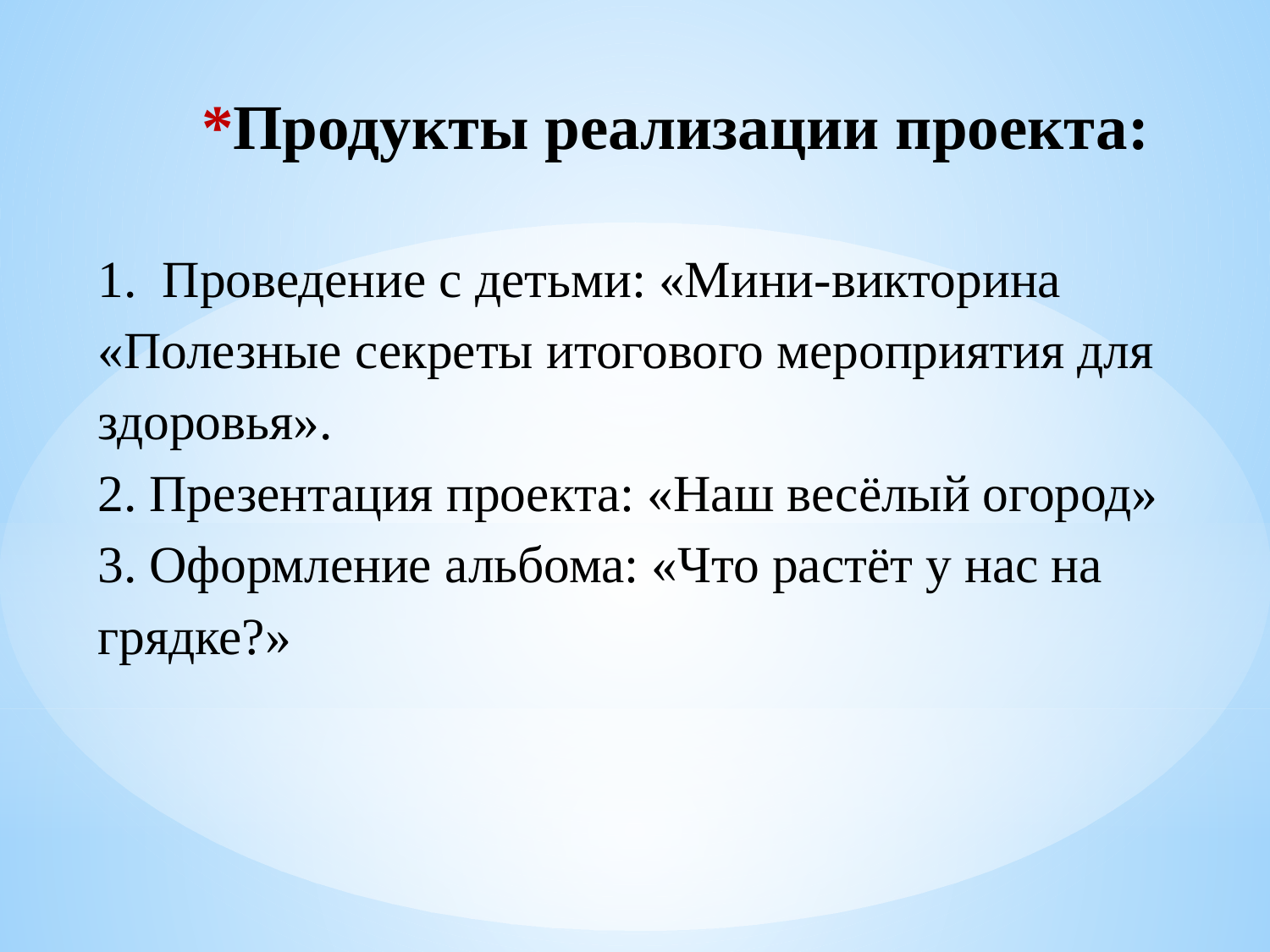

*Продукты реализации проекта:
# 1.  Проведение с детьми: «Мини-викторина «Полезные секреты итогового мероприятия для здоровья». 2. Презентация проекта: «Наш весёлый огород» 3. Оформление альбома: «Что растёт у нас на грядке?»